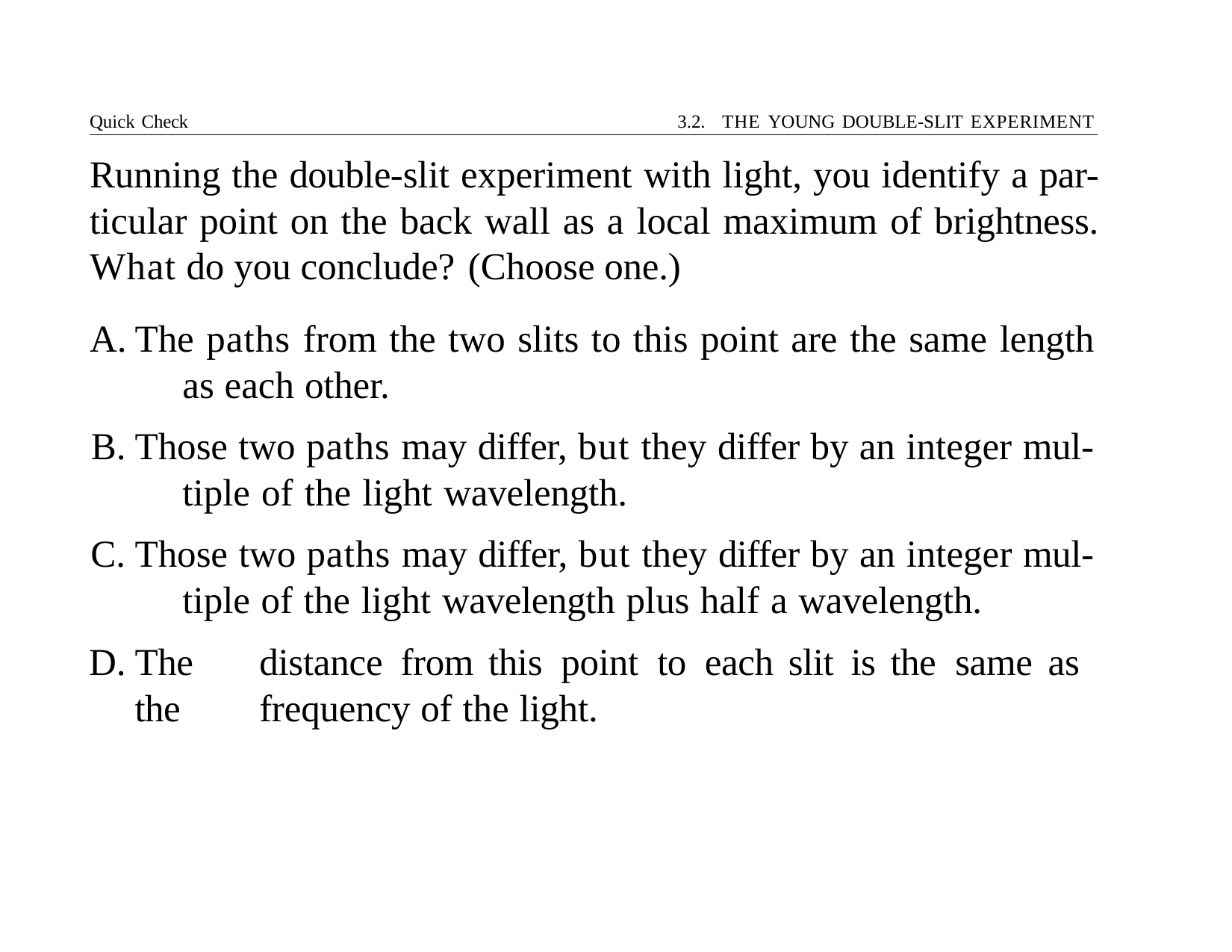

Quick Check	3.2.  THE YOUNG DOUBLE-SLIT EXPERIMENT

# Running the double-slit experiment with light, you identify a par- ticular point on the back wall as a local maximum of brightness. What do you conclude? (Choose one.)
The paths from the two slits to this point are the same length 	as each other.
Those two paths may differ, but they differ by an integer mul- 	tiple of the light wavelength.
Those two paths may differ, but they differ by an integer mul- 	tiple of the light wavelength plus half a wavelength.
The	distance	from	this	point	to	each	slit	is	the	same	as	the 	frequency of the light.